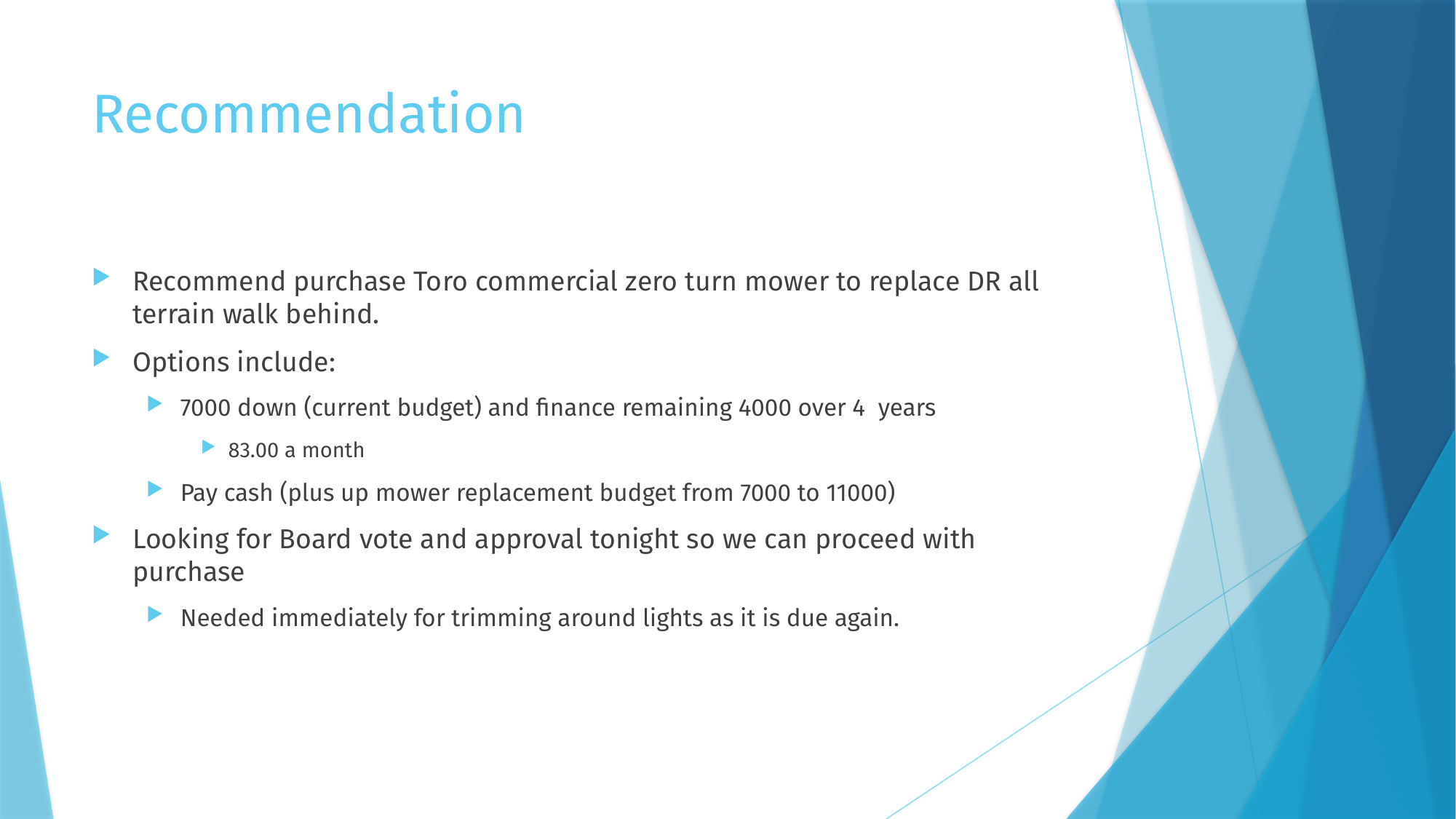

# Recommendation
Recommend purchase Toro commercial zero turn mower to replace DR all terrain walk behind.
Options include:
7000 down (current budget) and finance remaining 4000 over 4  years
83.00 a month
Pay cash (plus up mower replacement budget from 7000 to 11000)
Looking for Board vote and approval tonight so we can proceed with purchase
Needed immediately for trimming around lights as it is due again.